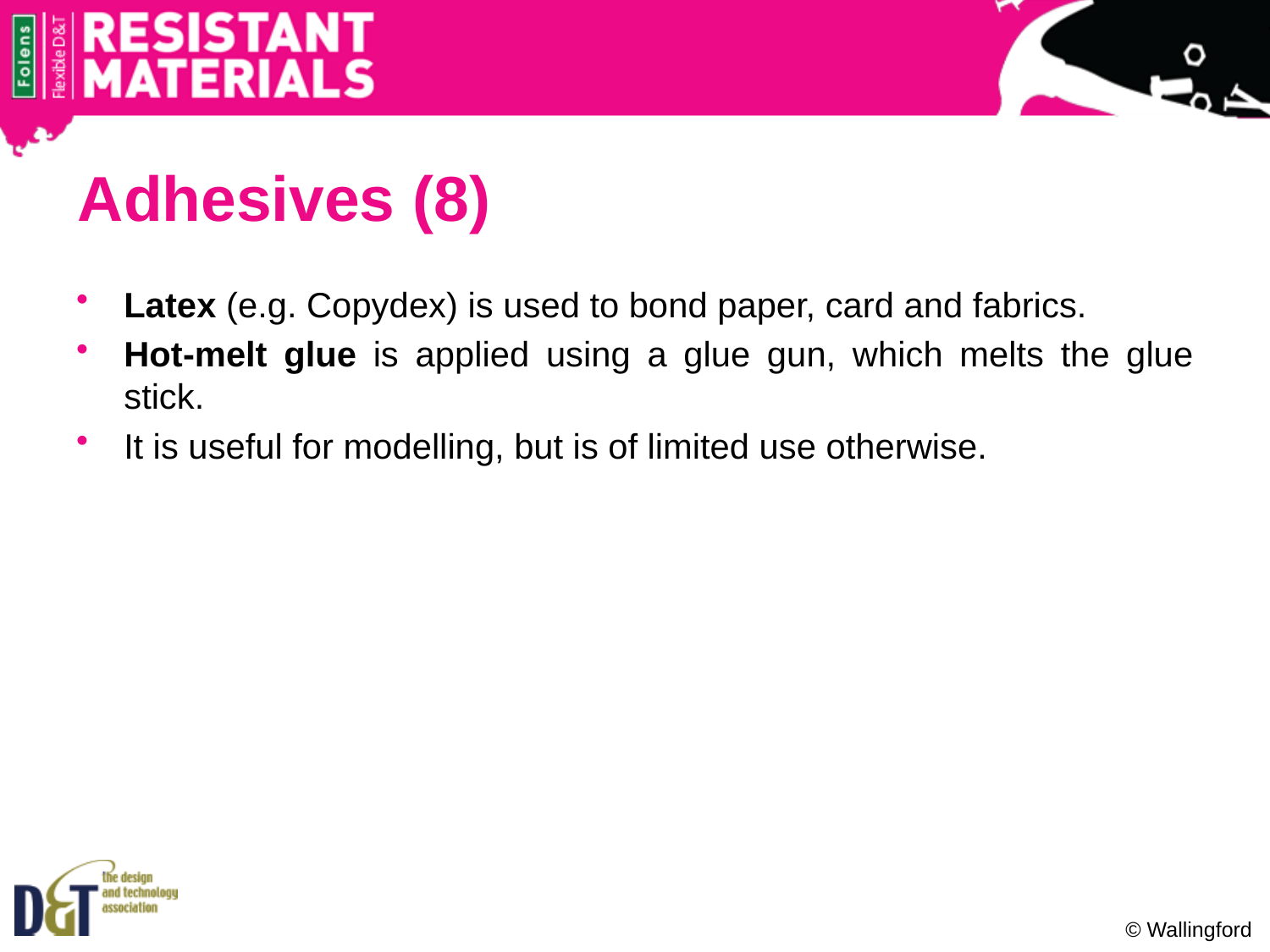

# Adhesives (8)
Latex (e.g. Copydex) is used to bond paper, card and fabrics.
Hot-melt glue is applied using a glue gun, which melts the glue stick.
It is useful for modelling, but is of limited use otherwise.

© Wallingford